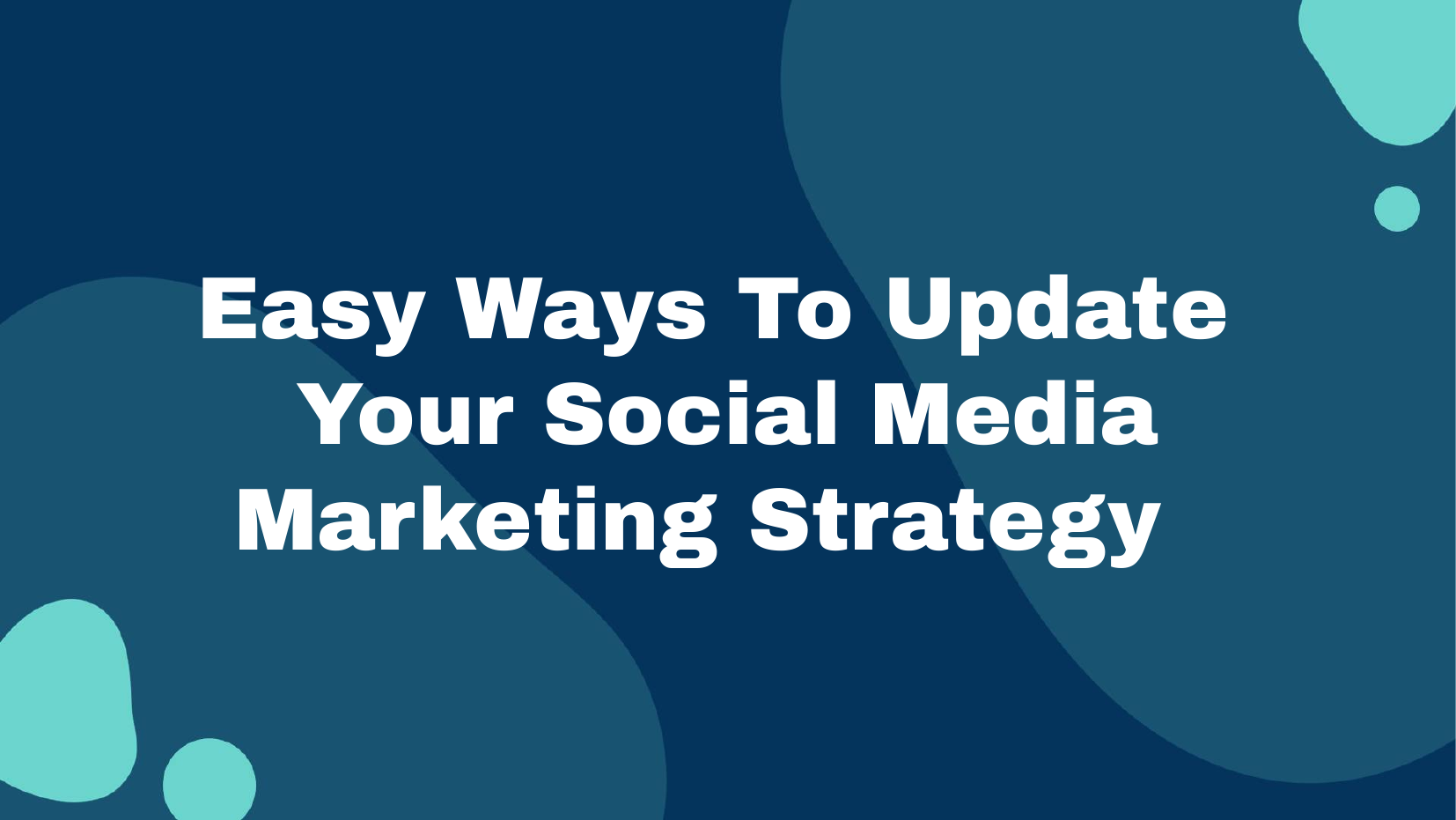

Easy Ways To Update
Your Social Media Marketing Strategy